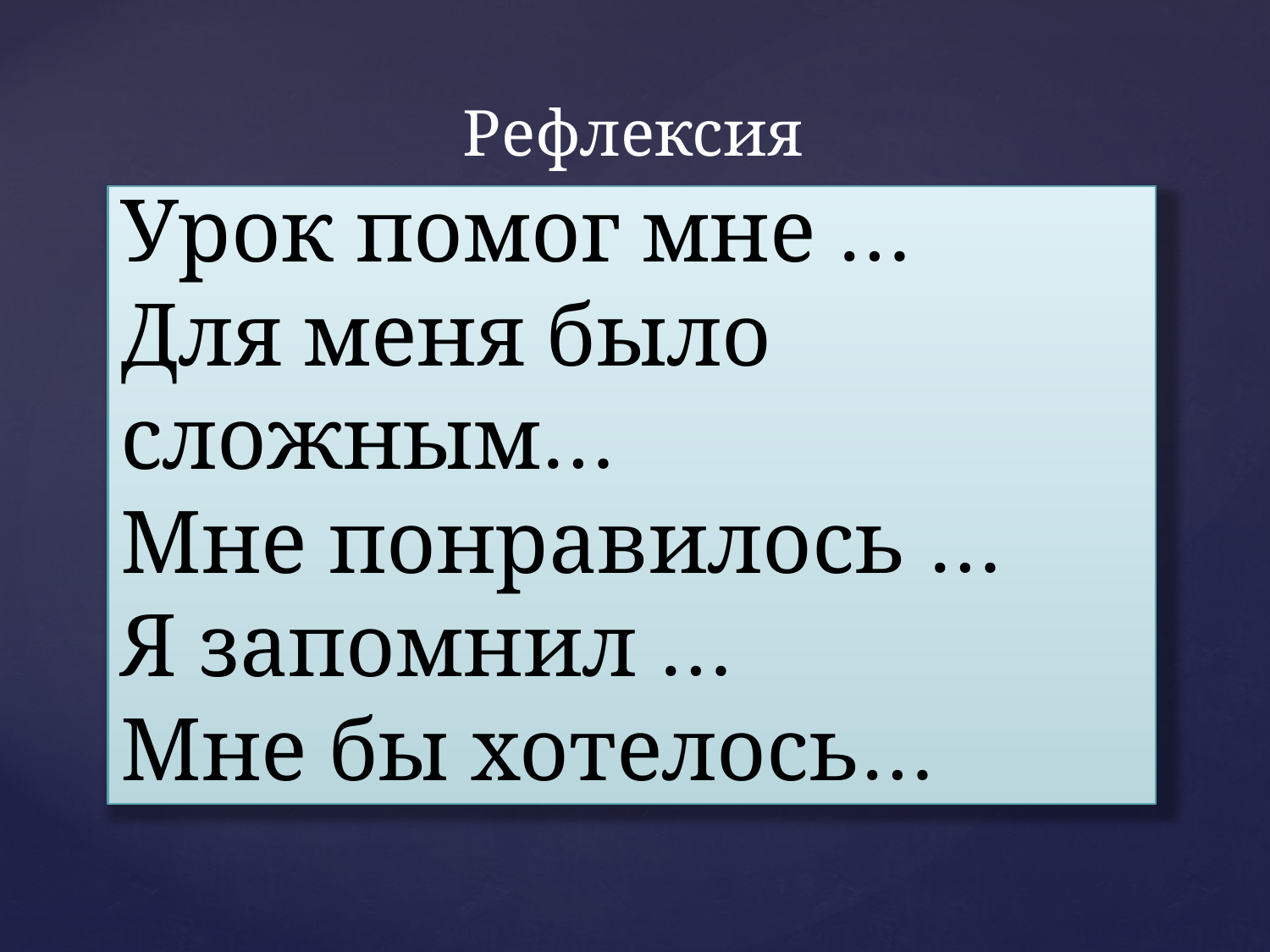

Рефлексия
# Урок помог мне … Для меня было сложным… Мне понравилось … Я запомнил … Мне бы хотелось…